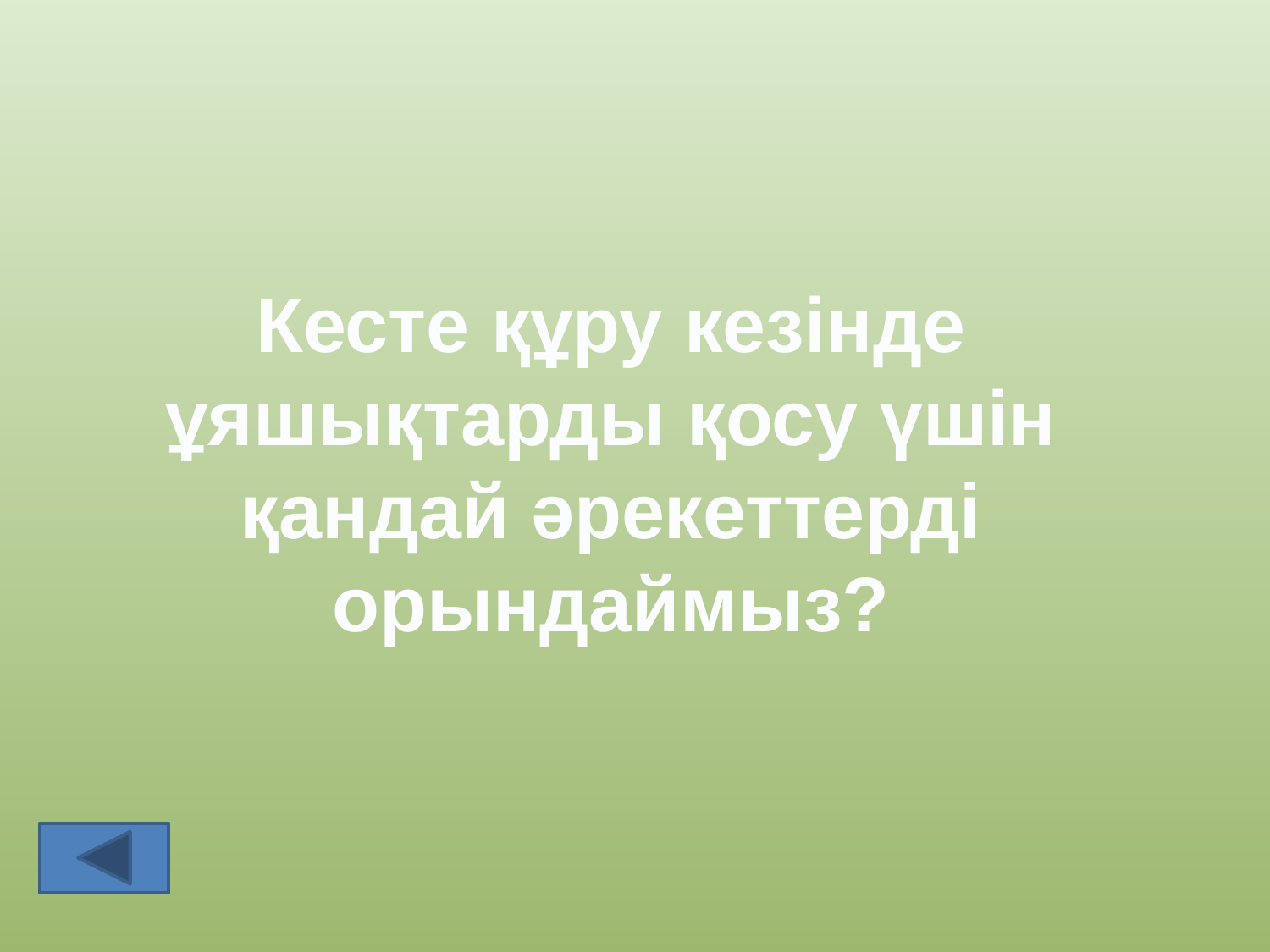

# Кесте құру кезінде ұяшықтарды қосу үшін қандай әрекеттерді орындаймыз?